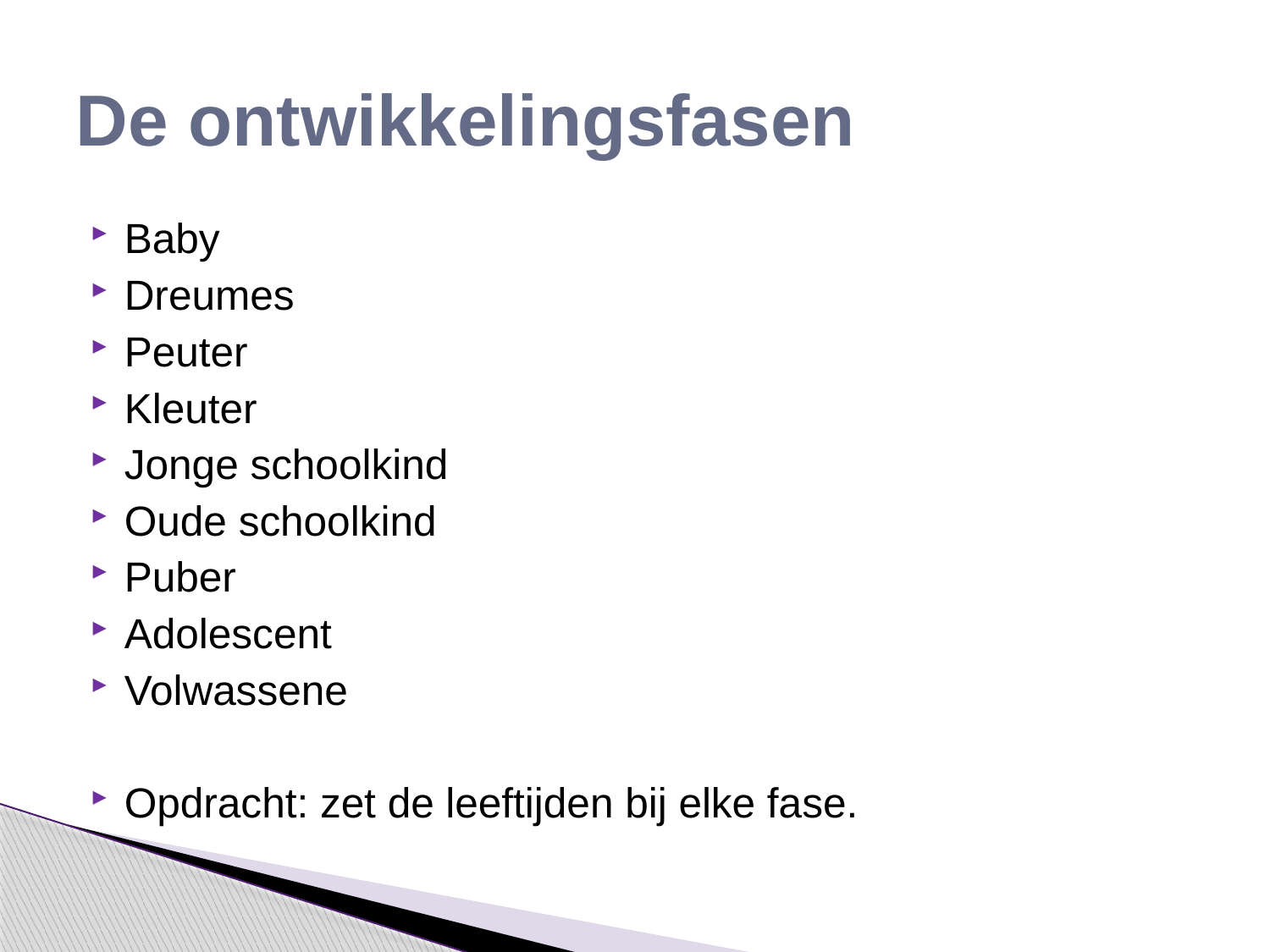

# De ontwikkelingsfasen
Baby
Dreumes
Peuter
Kleuter
Jonge schoolkind
Oude schoolkind
Puber
Adolescent
Volwassene

Opdracht: zet de leeftijden bij elke fase.